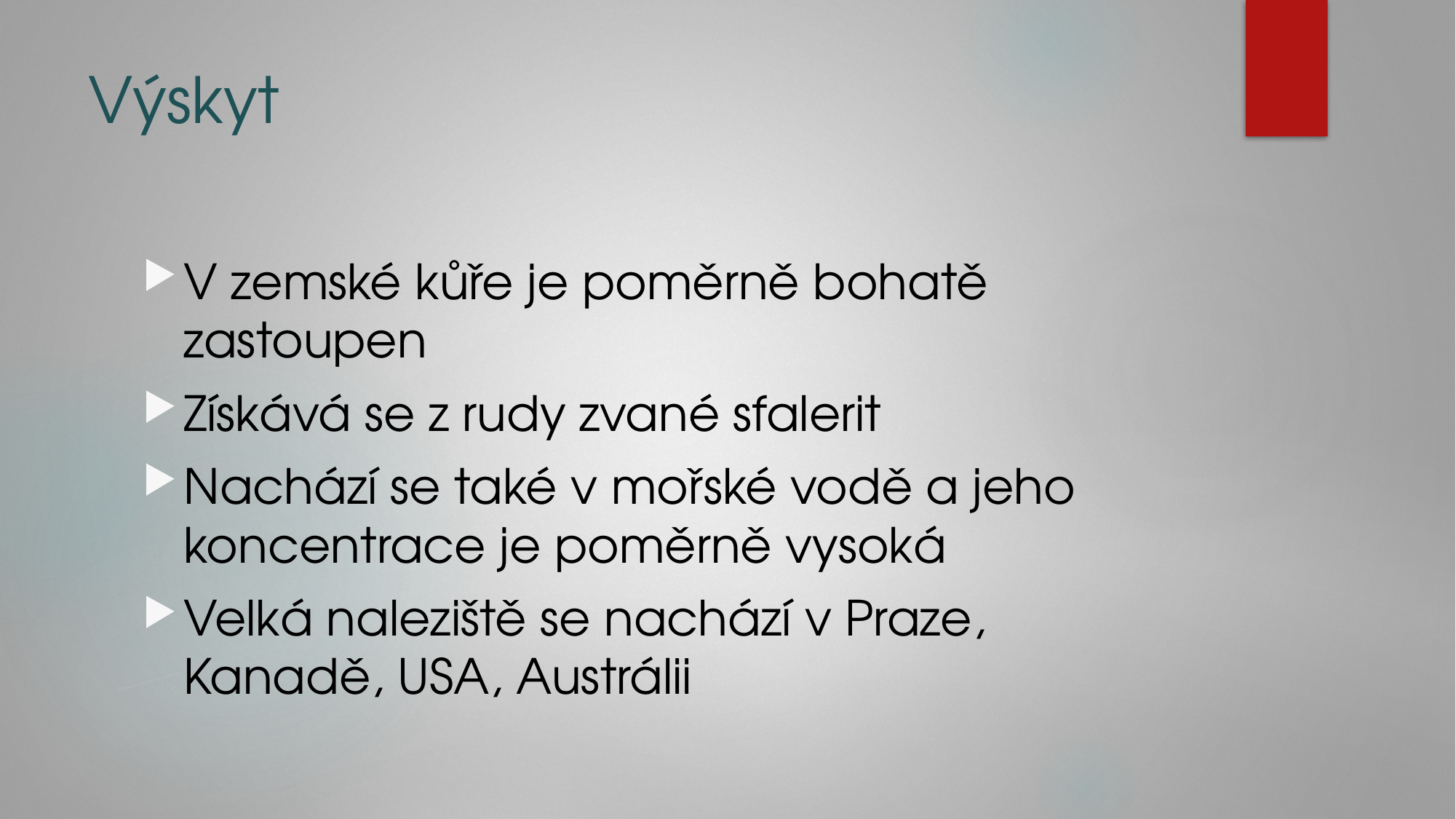

# Výskyt
V zemské kůře je poměrně bohatě zastoupen
Získává se z rudy zvané sfalerit
Nachází se také v mořské vodě a jeho koncentrace je poměrně vysoká
Velká naleziště se nachází v Praze, Kanadě, USA, Austrálii